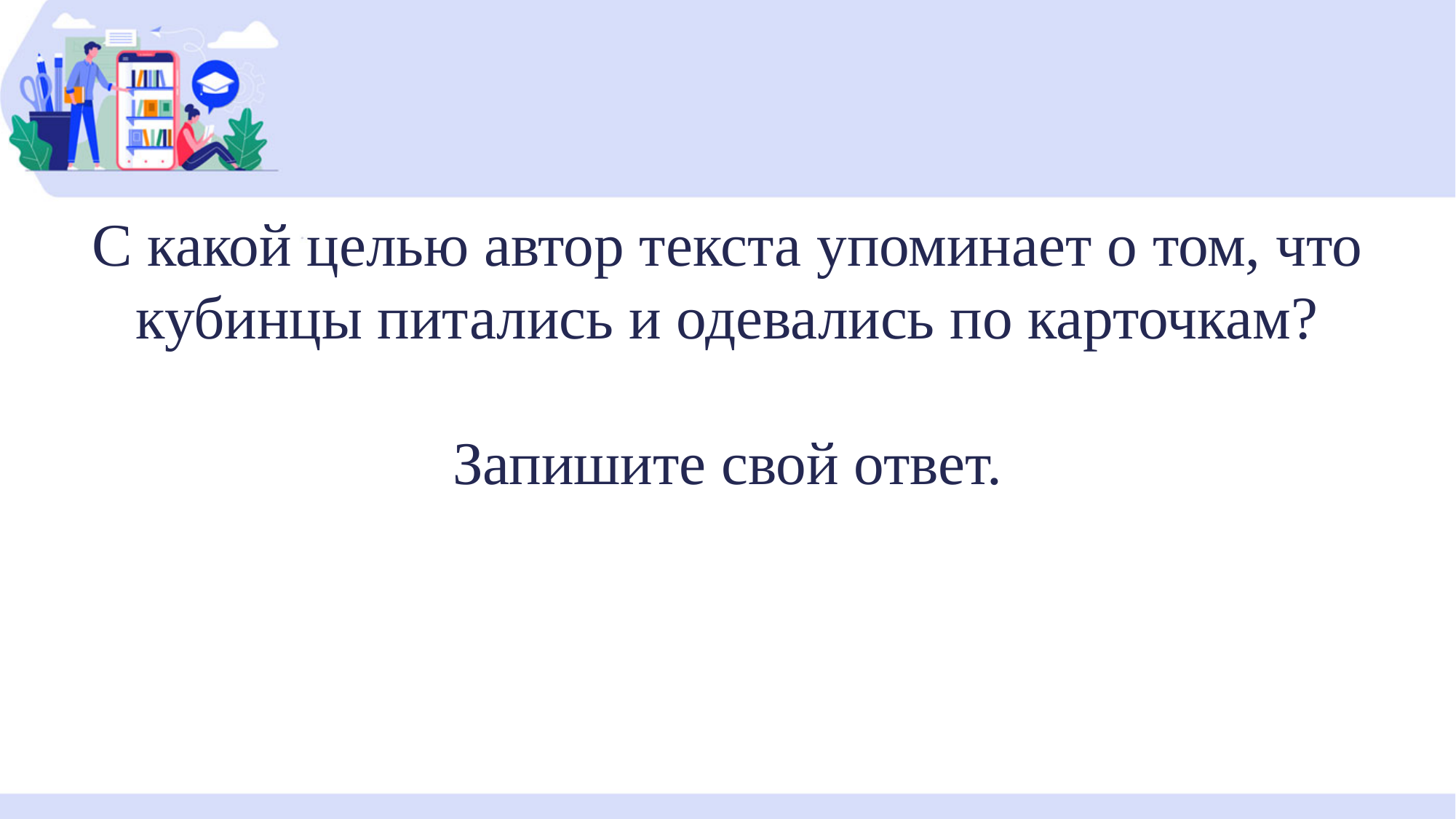

С какой целью автор текста упоминает о том, что кубинцы питались и одевались по карточкам?

Запишите свой ответ.